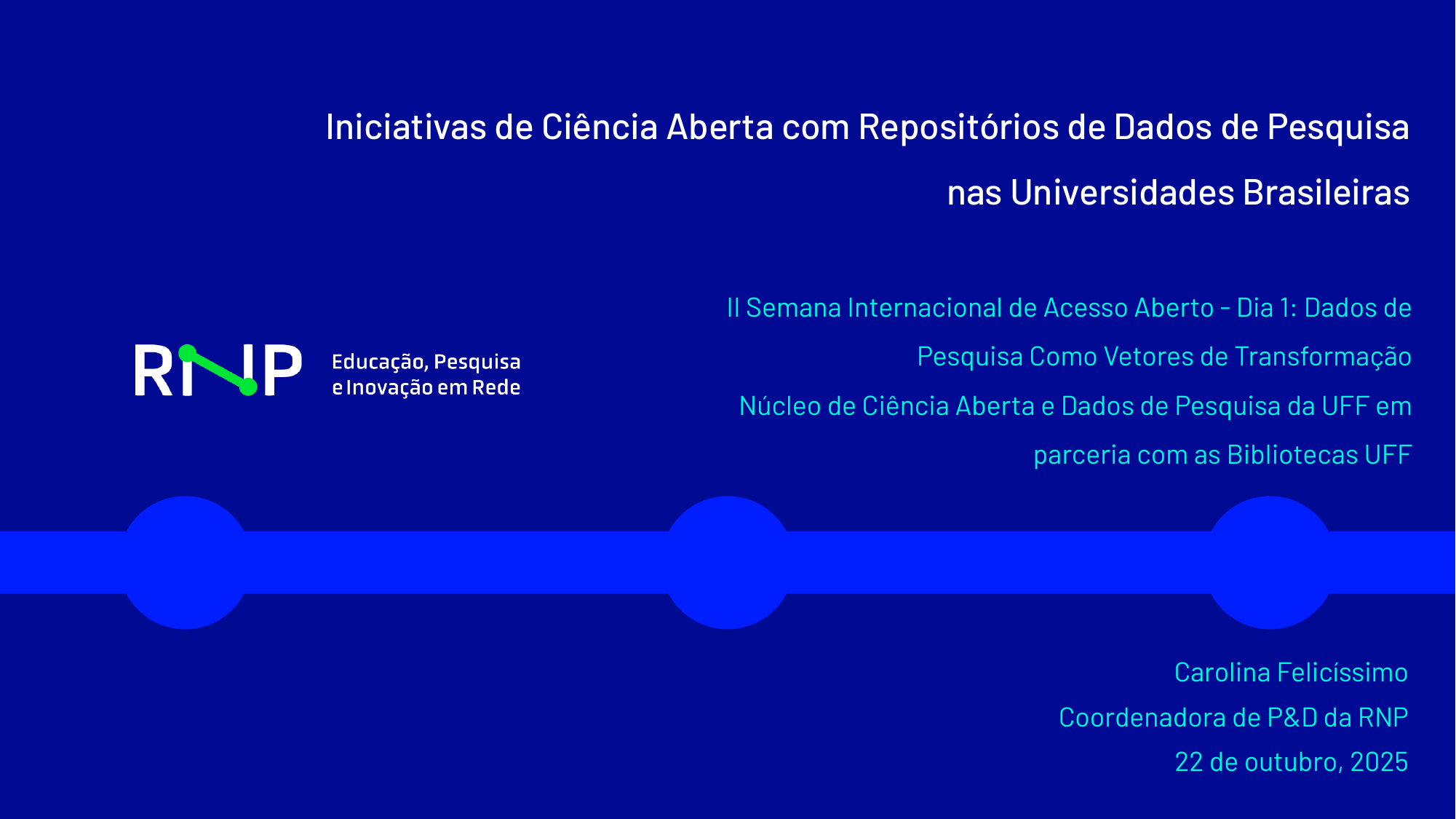

# Iniciativas de Ciência Aberta com Repositórios de Dados de Pesquisa nas Universidades Brasileiras
II Semana Internacional de Acesso Aberto - Dia 1: Dados de Pesquisa Como Vetores de Transformação
Núcleo de Ciência Aberta e Dados de Pesquisa da UFF em parceria com as Bibliotecas UFF
Carolina Felicíssimo
Coordenadora de P&D da RNP
22 de outubro, 2025